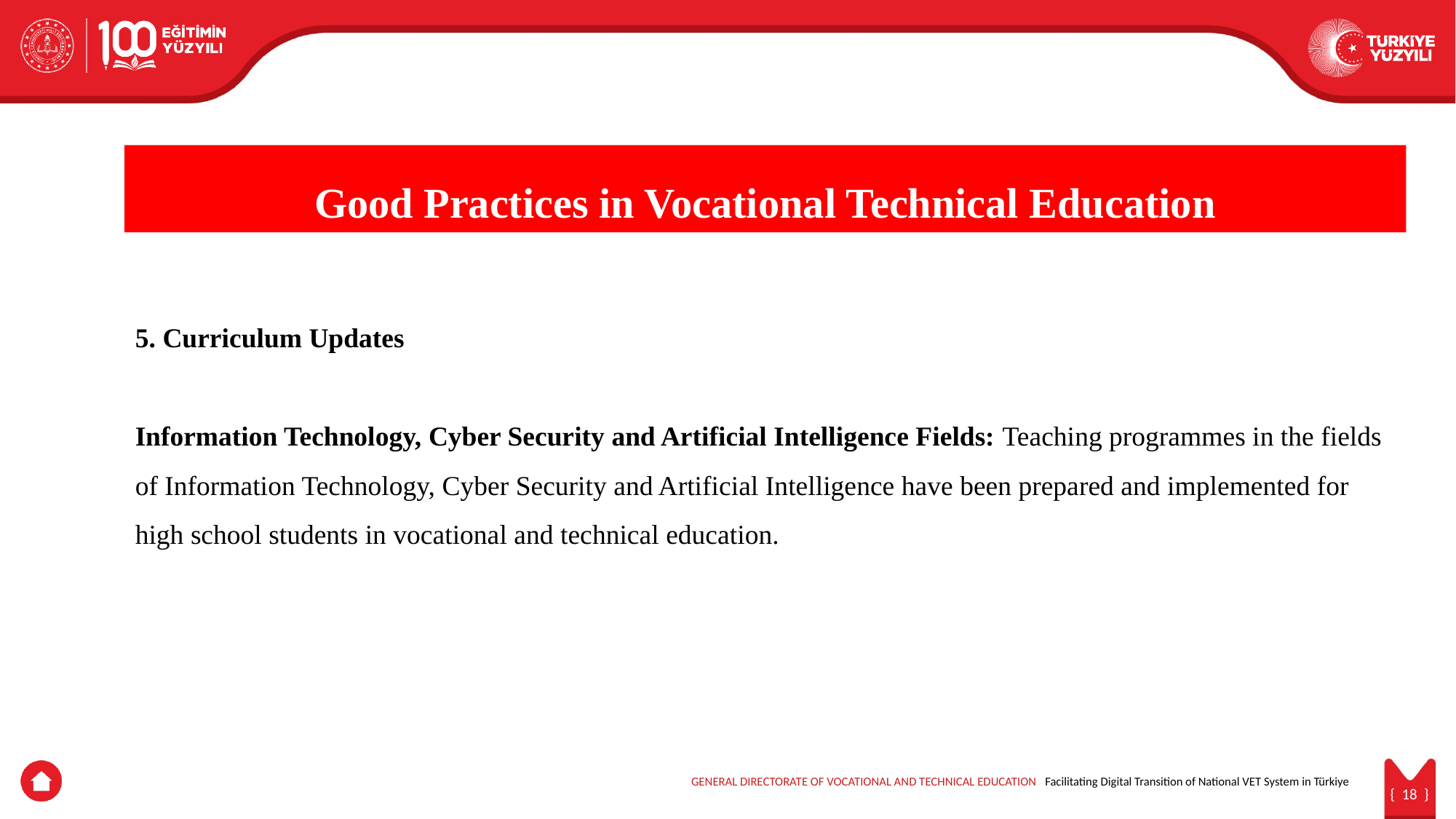

Good Practices in Vocational Technical Education
5. Curriculum Updates

Information Technology, Cyber Security and Artificial Intelligence Fields: Teaching programmes in the fields of Information Technology, Cyber Security and Artificial Intelligence have been prepared and implemented for high school students in vocational and technical education.
GENERAL DIRECTORATE OF VOCATIONAL AND TECHNICAL EDUCATION   Facilitating Digital Transition of National VET System in Türkiye